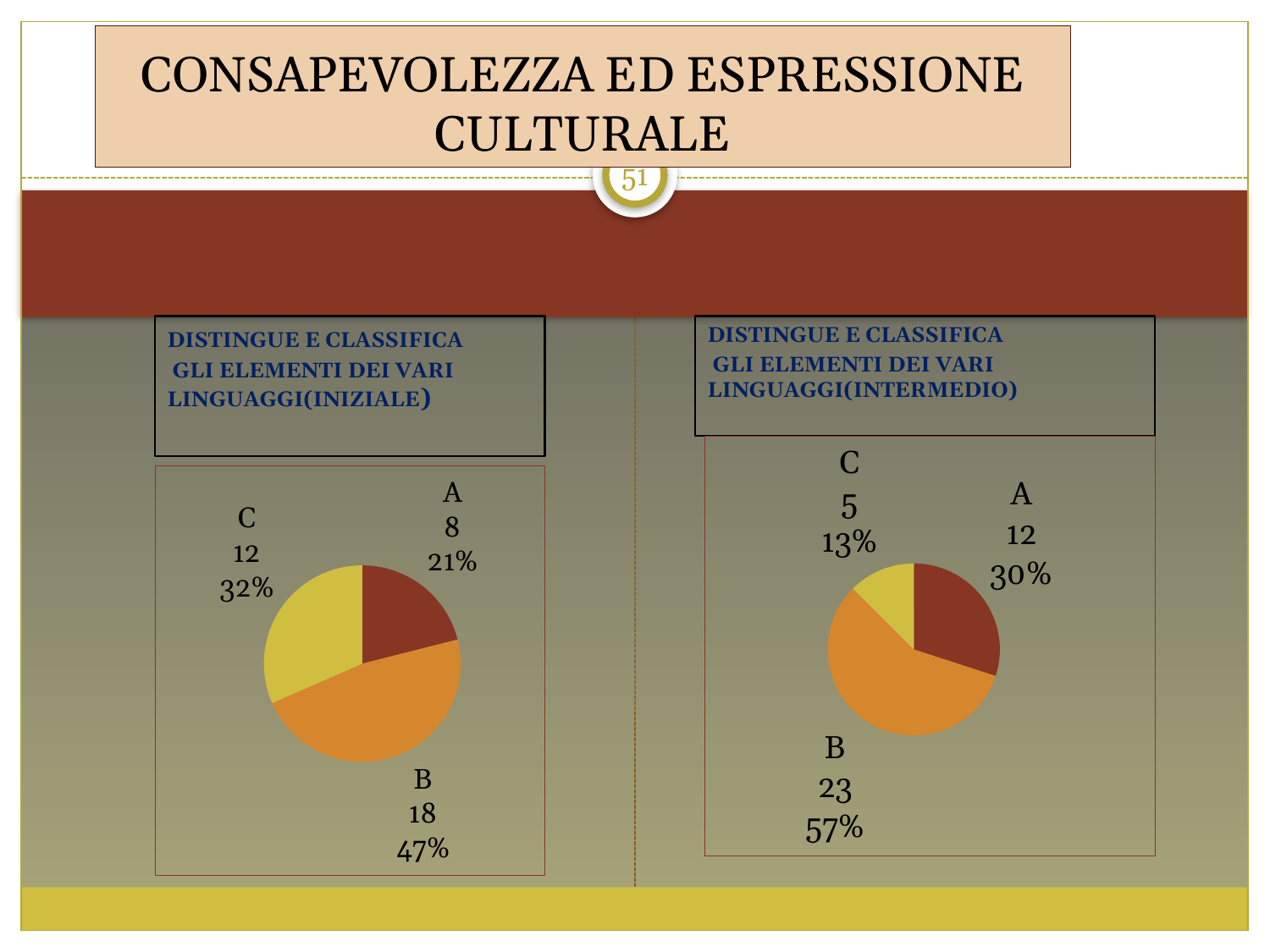

# CONSAPEVOLEZZA ED ESPRESSIONE CULTURALE
51
DISTINGUE E CLASSIFICA
 GLI ELEMENTI DEI VARI LINGUAGGI(INIZIALE)

DISTINGUE E CLASSIFICA
 GLI ELEMENTI DEI VARI LINGUAGGI(INTERMEDIO)

### Chart

| Category | Vendite |
|---|---|
| A | 12.0 |
| B | 23.0 |
| C | 5.0 |
| D | 0.0 |

### Chart

| Category | Vendite |
|---|---|
| A | 8.0 |
| B | 18.0 |
| C | 12.0 |
| D | 0.0 |